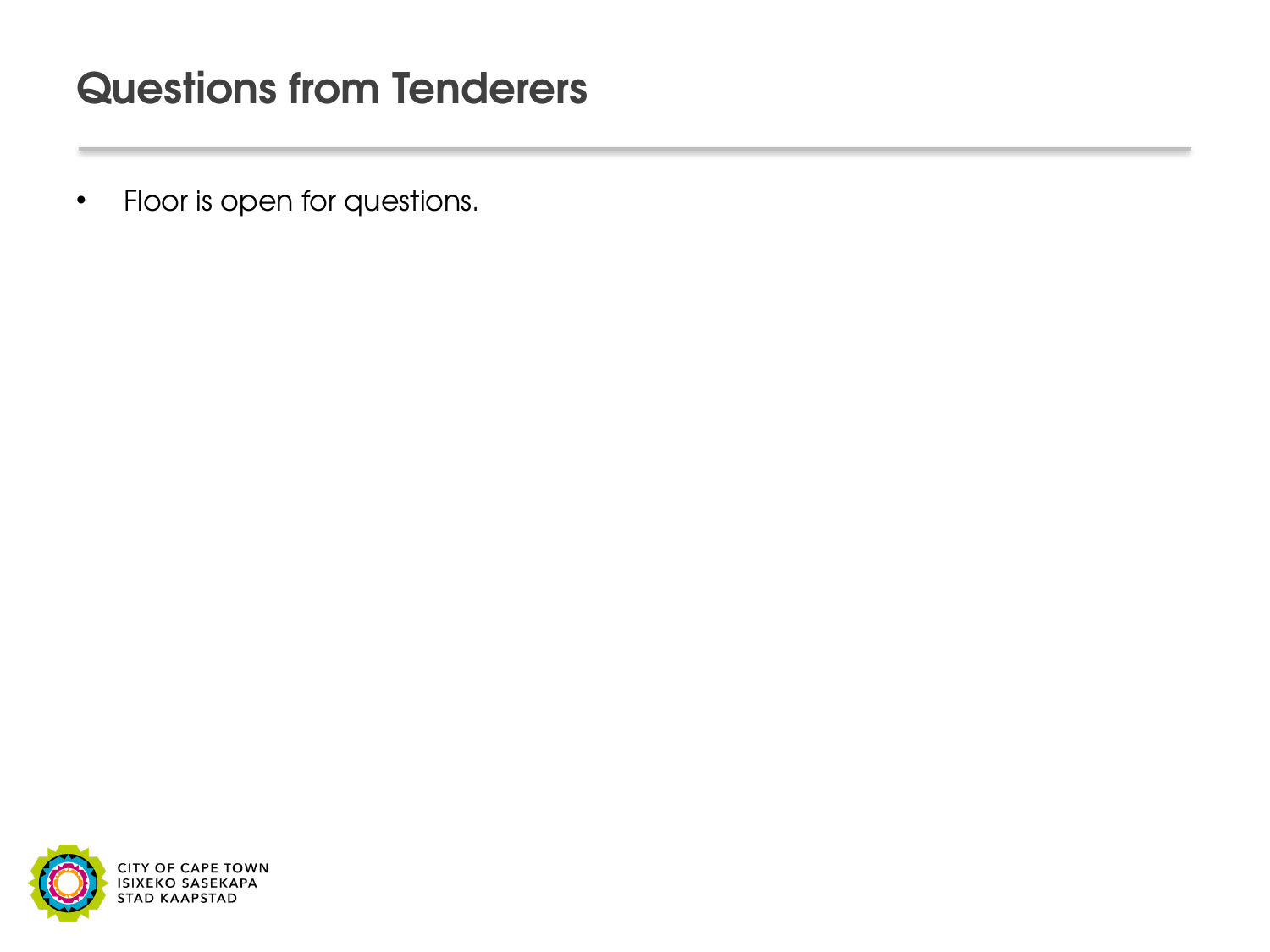

# Questions from Tenderers
Floor is open for questions.